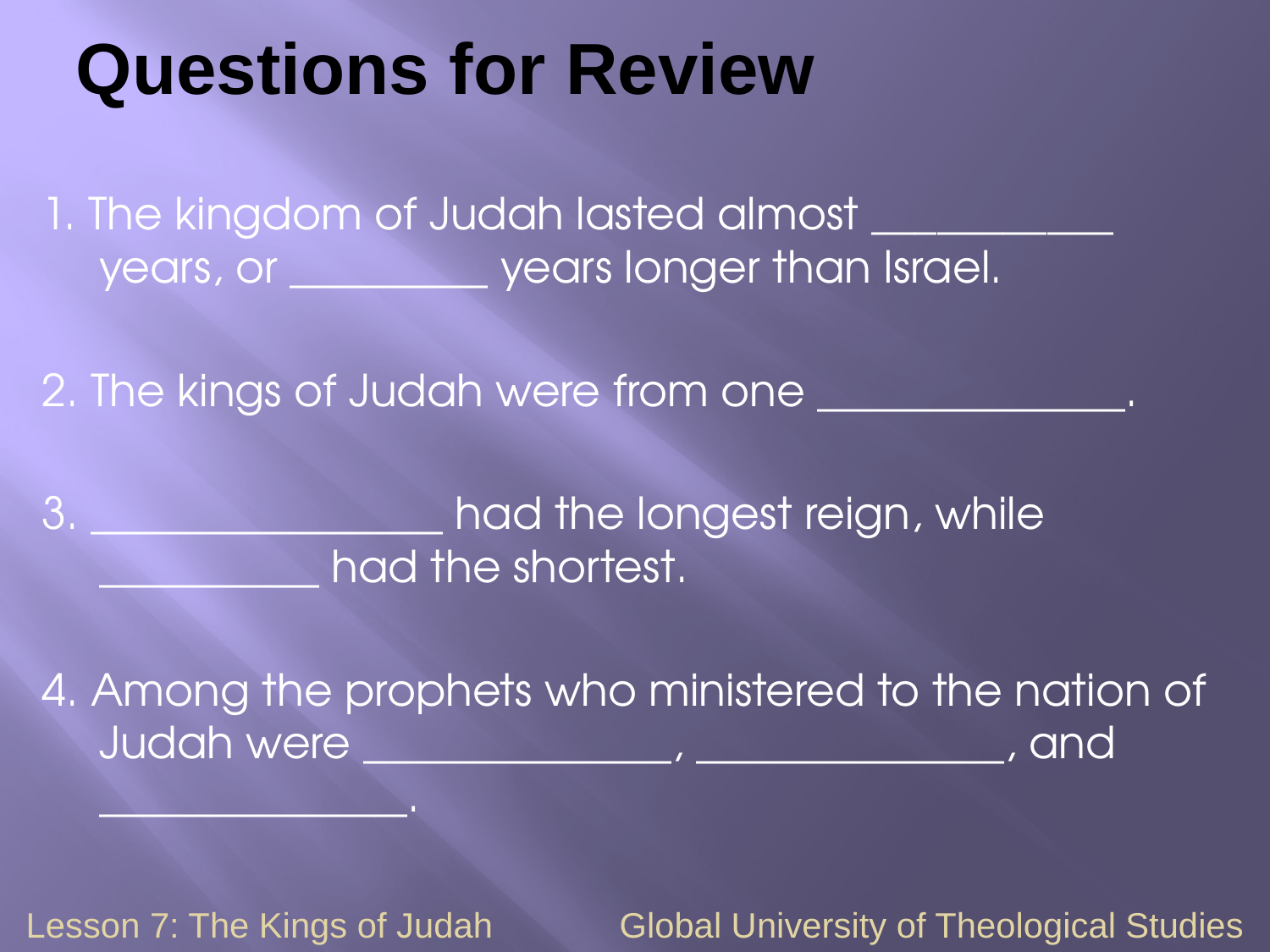

# Questions for Review
1. The kingdom of Judah lasted almost ___________ years, or _________ years longer than Israel.

2. The kings of Judah were from one ______________.

3. ________________ had the longest reign, while __________ had the shortest.

4. Among the prophets who ministered to the nation of Judah were ______________, ______________, and ______________.
Lesson 7: The Kings of Judah             Global University of Theological Studies